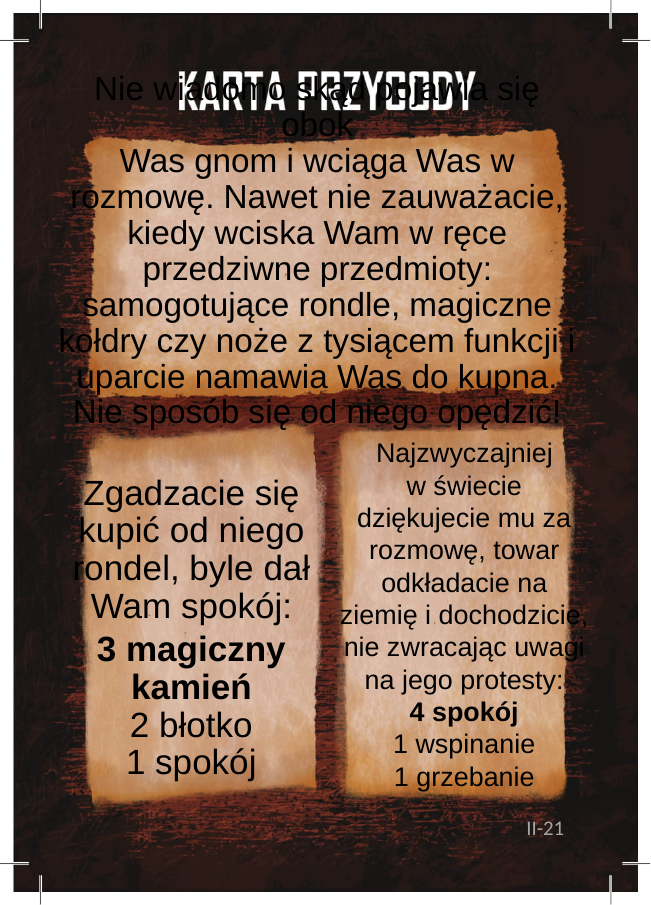

# Nie wiadomo skąd pojawia się obok Was gnom i wciąga Was w rozmowę. Nawet nie zauważacie, kiedy wciska Wam w ręce przedziwne przedmioty: samogotujące rondle, magiczne kołdry czy noże z tysiącem funkcji i uparcie namawia Was do kupna. Nie sposób się od niego opędzić!
Najzwyczajniej
w świecie dziękujecie mu za rozmowę, towar odkładacie na ziemię i dochodzicie, nie zwracając uwagi na jego protesty:
4 spokój
1 wspinanie
1 grzebanie
Zgadzacie się kupić od niego rondel, byle dał Wam spokój:
3 magiczny kamień
2 błotko
1 spokój
II-21